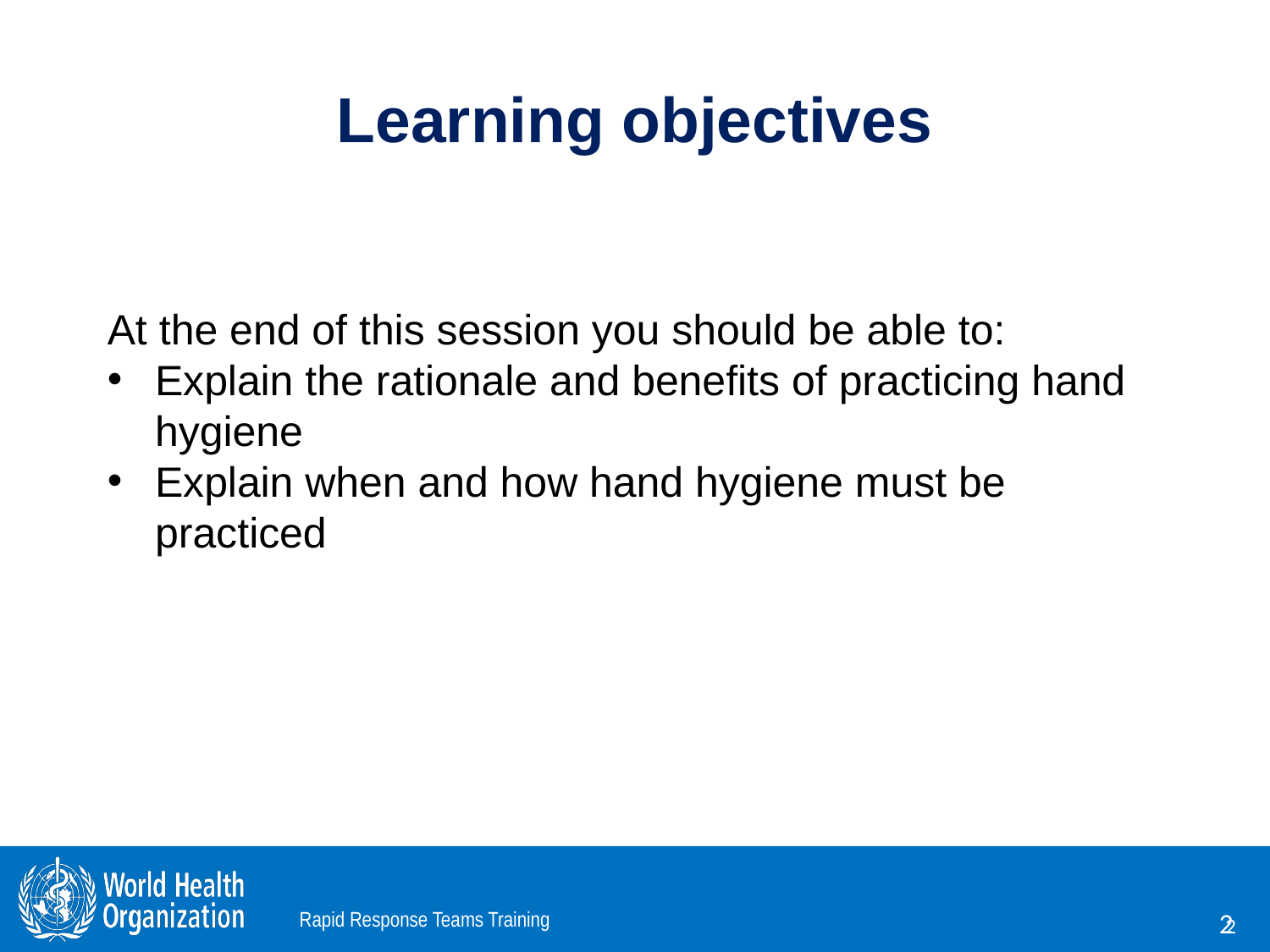

# Learning objectives
At the end of this session you should be able to:
Explain the rationale and benefits of practicing hand hygiene
Explain when and how hand hygiene must be practiced
2